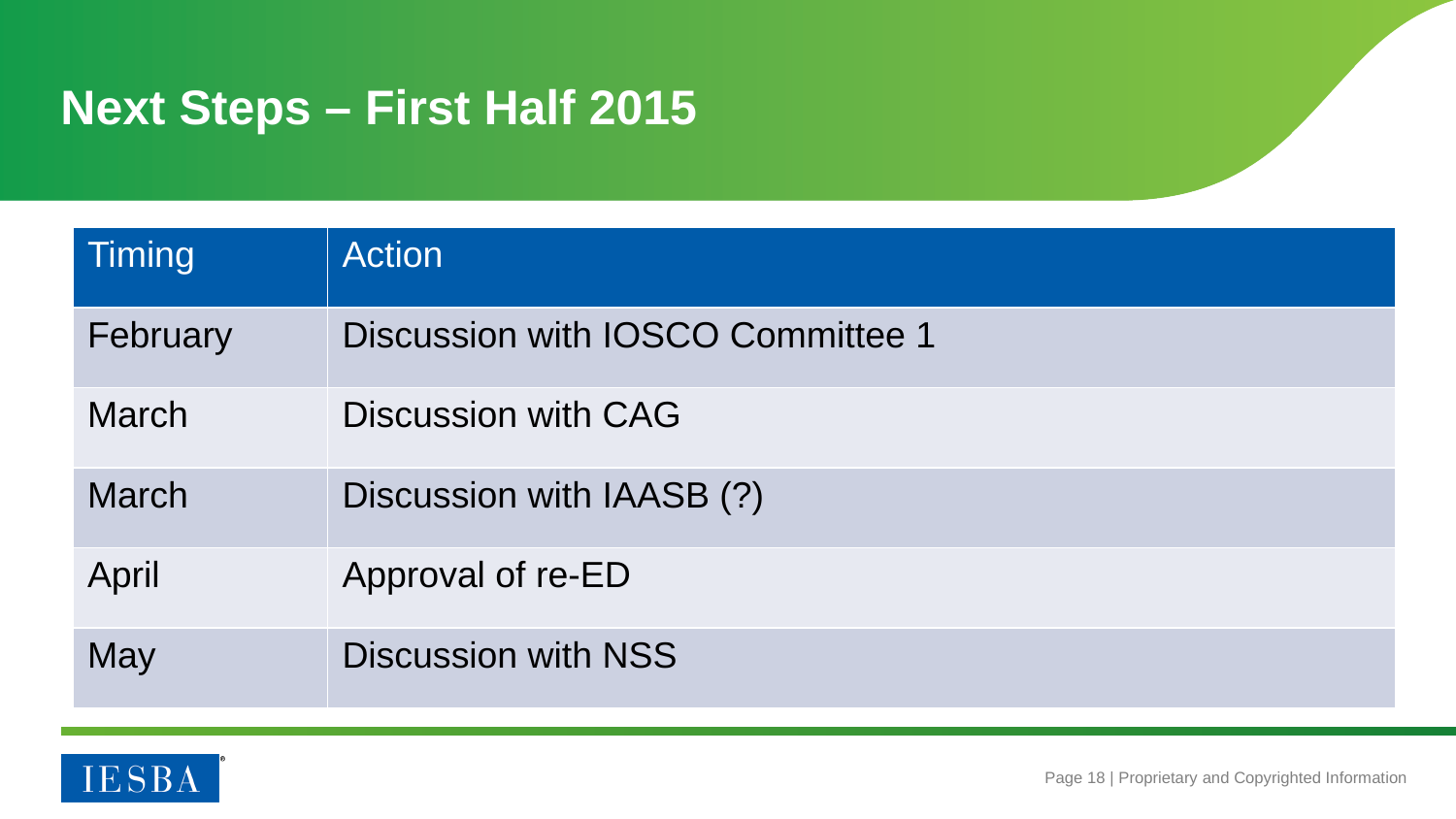

# Next Steps – First Half 2015
| Timing | Action |
| --- | --- |
| February | Discussion with IOSCO Committee 1 |
| March | Discussion with CAG |
| March | Discussion with IAASB (?) |
| April | Approval of re-ED |
| May | Discussion with NSS |